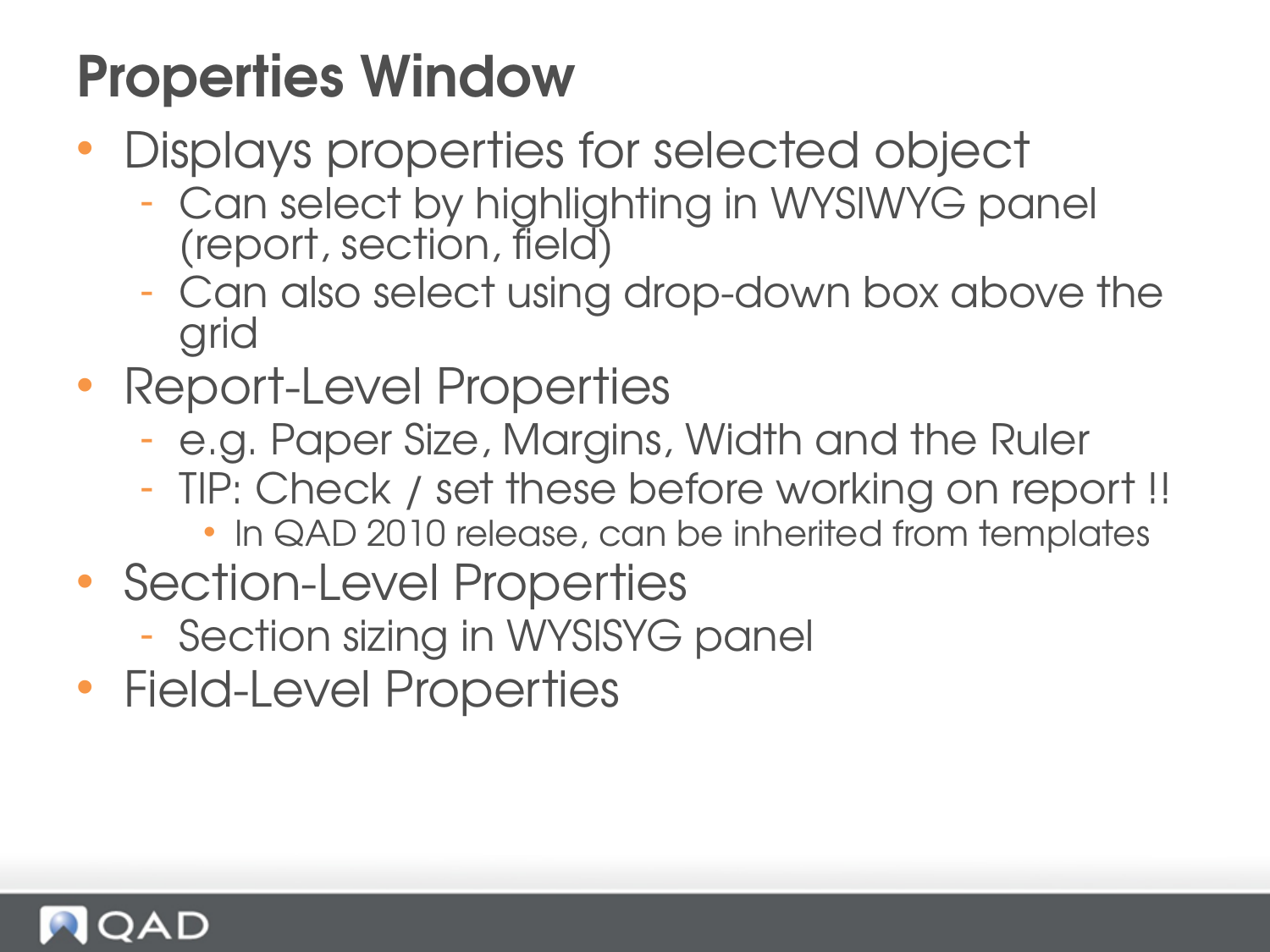

# Properties Window
Displays properties for selected object
Can select by highlighting in WYSIWYG panel (report, section, field)
Can also select using drop-down box above the grid
Report-Level Properties
e.g. Paper Size, Margins, Width and the Ruler
TIP: Check / set these before working on report !!
In QAD 2010 release, can be inherited from templates
Section-Level Properties
Section sizing in WYSISYG panel
Field-Level Properties